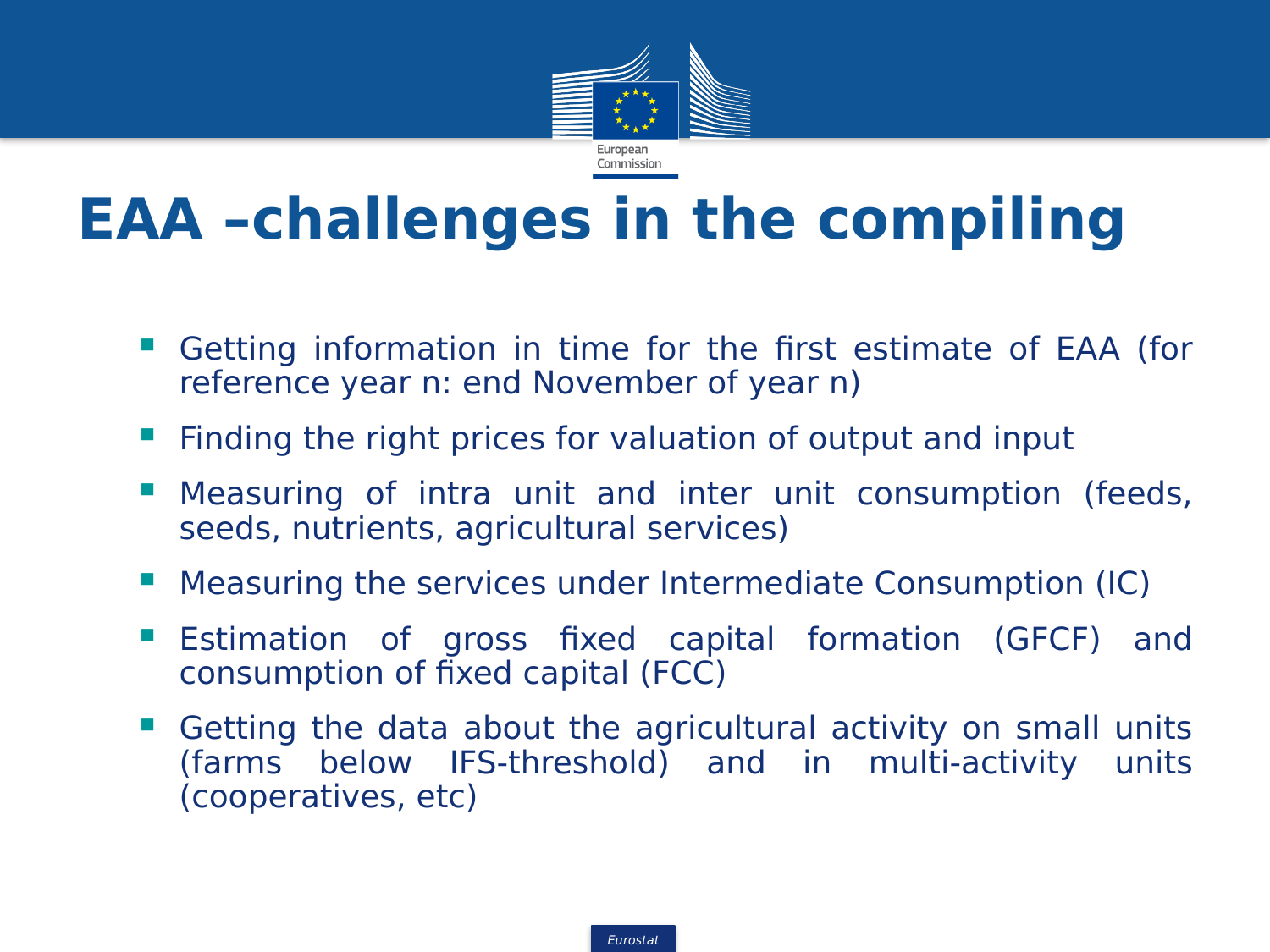

# EAA –challenges in the compiling
Getting information in time for the first estimate of EAA (for reference year n: end November of year n)
Finding the right prices for valuation of output and input
Measuring of intra unit and inter unit consumption (feeds, seeds, nutrients, agricultural services)
Measuring the services under Intermediate Consumption (IC)
Estimation of gross fixed capital formation (GFCF) and consumption of fixed capital (FCC)
Getting the data about the agricultural activity on small units (farms below IFS-threshold) and in multi-activity units (cooperatives, etc)